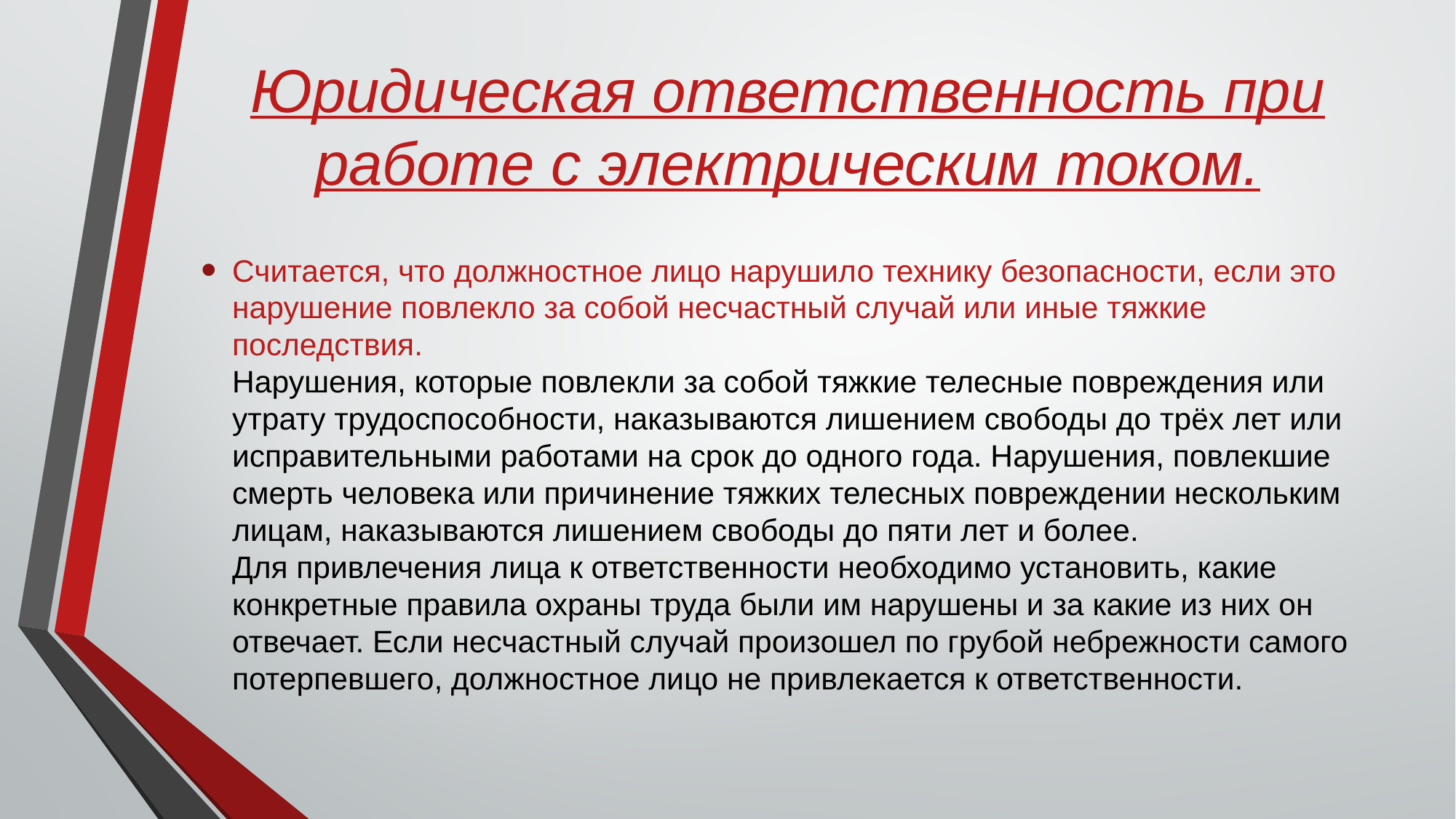

# Юридическая ответственность при работе с электрическим током.
Считается, что должностное лицо нарушило технику безопасности, если это нарушение повлекло за собой несчастный случай или иные тяжкие последствия. 
Нарушения, которые повлекли за собой тяжкие телесные повреждения или утрату трудоспособности, наказываются лишением свободы до трёх лет или исправительными работами на срок до одного года. Нарушения, повлекшие смерть человека или причинение тяжких телесных повреждении нескольким лицам, наказываются лишением свободы до пяти лет и более.
Для привлечения лица к ответственности необходимо установить, какие конкретные правила охраны труда были им нарушены и за какие из них он отвечает. Если несчастный случай произошел по грубой небрежности самого потерпевшего, должностное лицо не привлекается к ответственности.